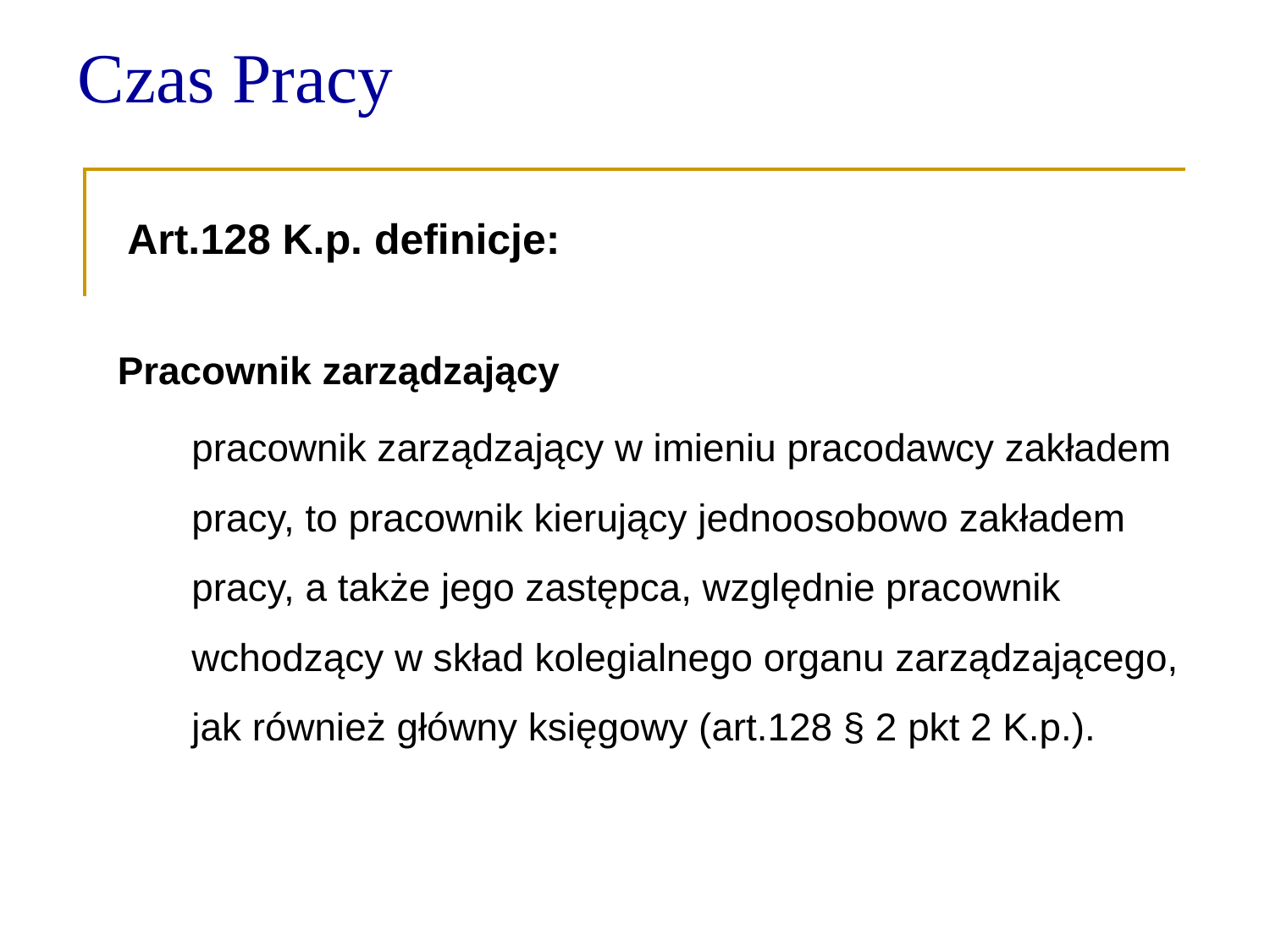

# Czas Pracy
Art.128 K.p. definicje:
Pracownik zarządzający
	pracownik zarządzający w imieniu pracodawcy zakładem pracy, to pracownik kierujący jednoosobowo zakładem pracy, a także jego zastępca, względnie pracownik wchodzący w skład kolegialnego organu zarządzającego, jak również główny księgowy (art.128 § 2 pkt 2 K.p.).